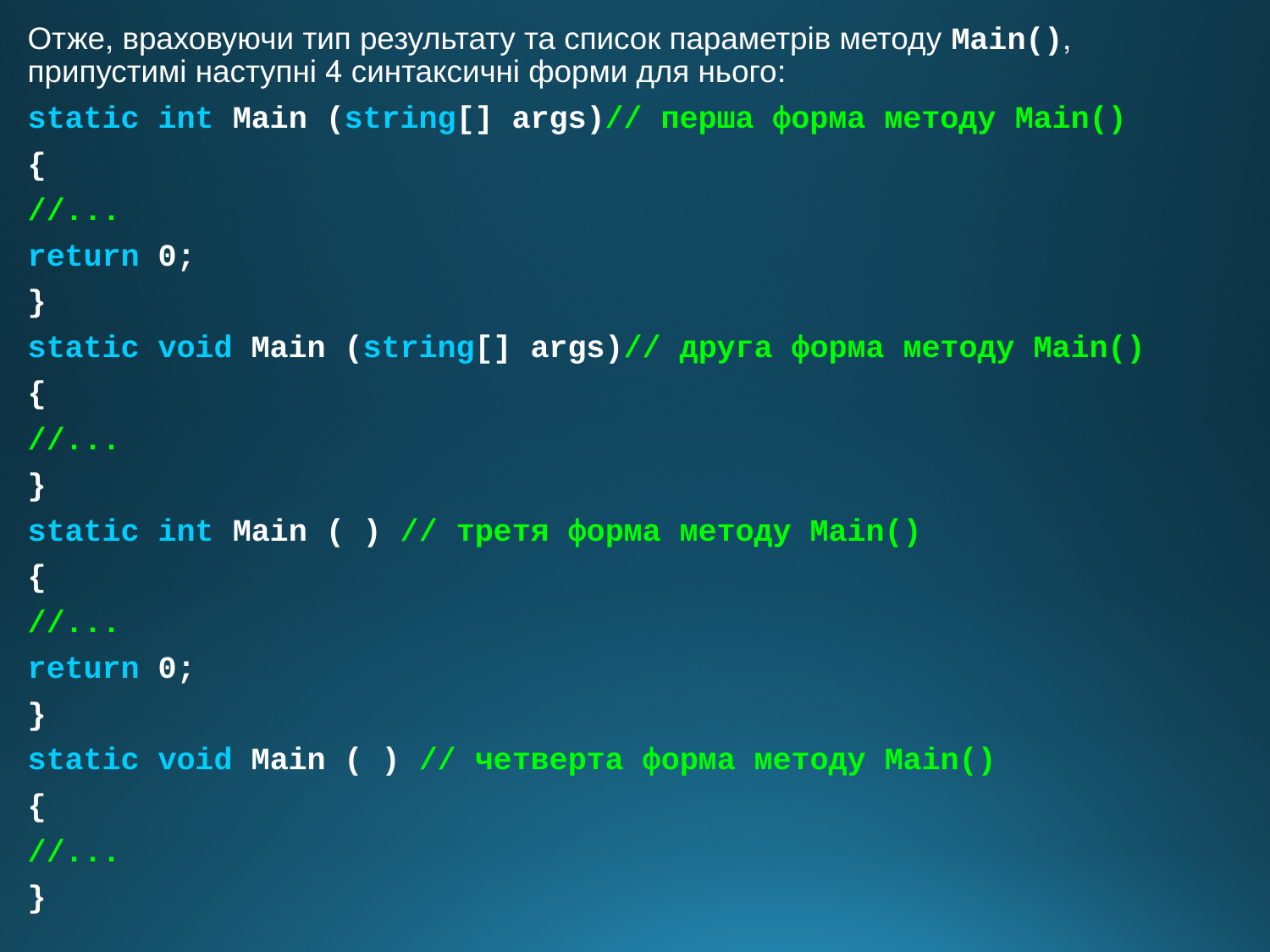

Отже, враховуючи тип результату та список параметрів методу Main(), припустимі наступні 4 синтаксичні форми для нього:
static int Main (string[] args)// перша форма методу Main()
{
//...
return 0;
}
static void Main (string[] args)// друга форма методу Main()
{
//...
}
static int Main ( ) // третя форма методу Main()
{
//...
return 0;
}
static void Main ( ) // четверта форма методу Main()
{
//...
}